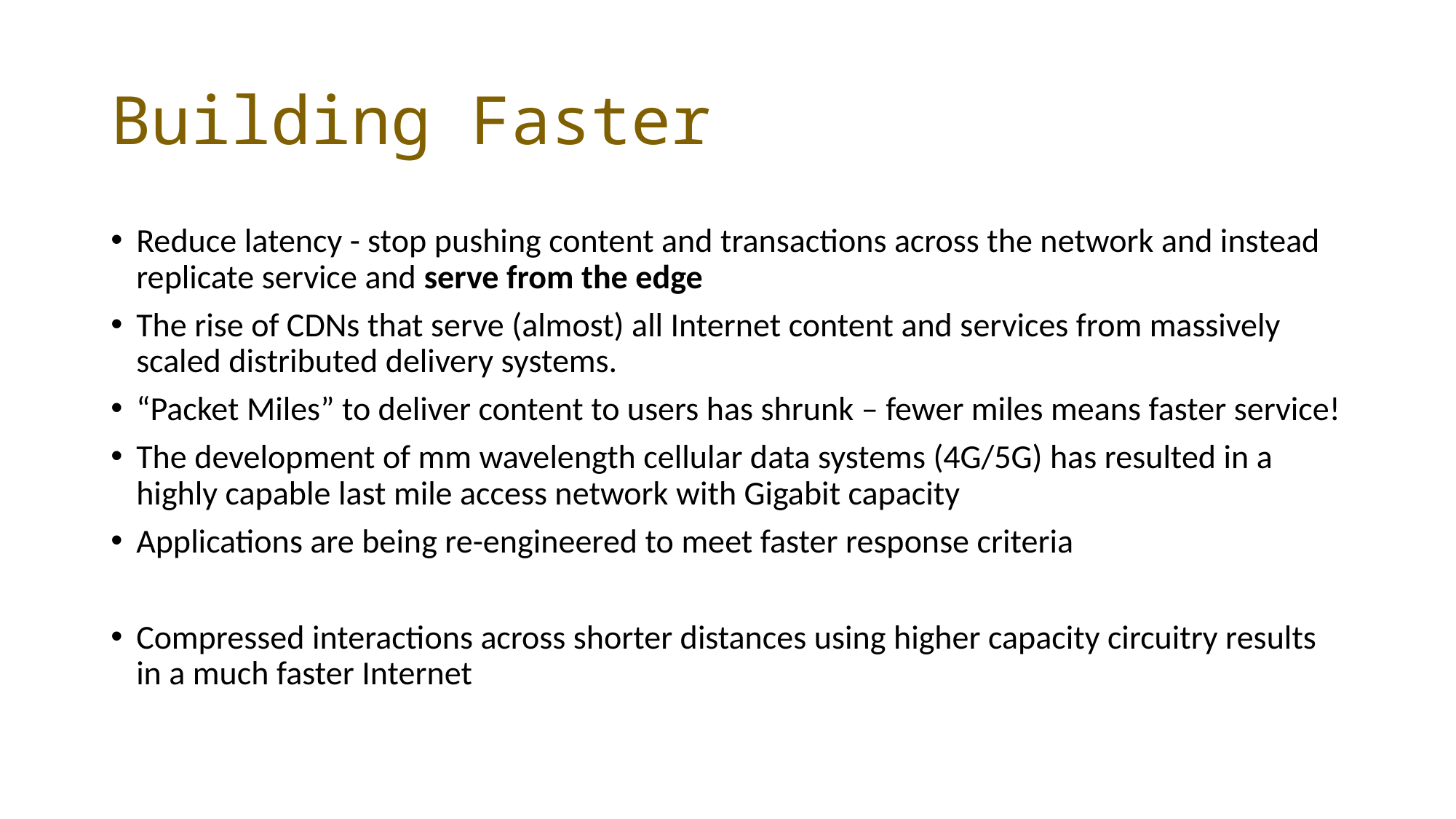

# Building Faster
Reduce latency - stop pushing content and transactions across the network and instead replicate service and serve from the edge
The rise of CDNs that serve (almost) all Internet content and services from massively scaled distributed delivery systems.
“Packet Miles” to deliver content to users has shrunk – fewer miles means faster service!
The development of mm wavelength cellular data systems (4G/5G) has resulted in a highly capable last mile access network with Gigabit capacity
Applications are being re-engineered to meet faster response criteria

Compressed interactions across shorter distances using higher capacity circuitry results in a much faster Internet